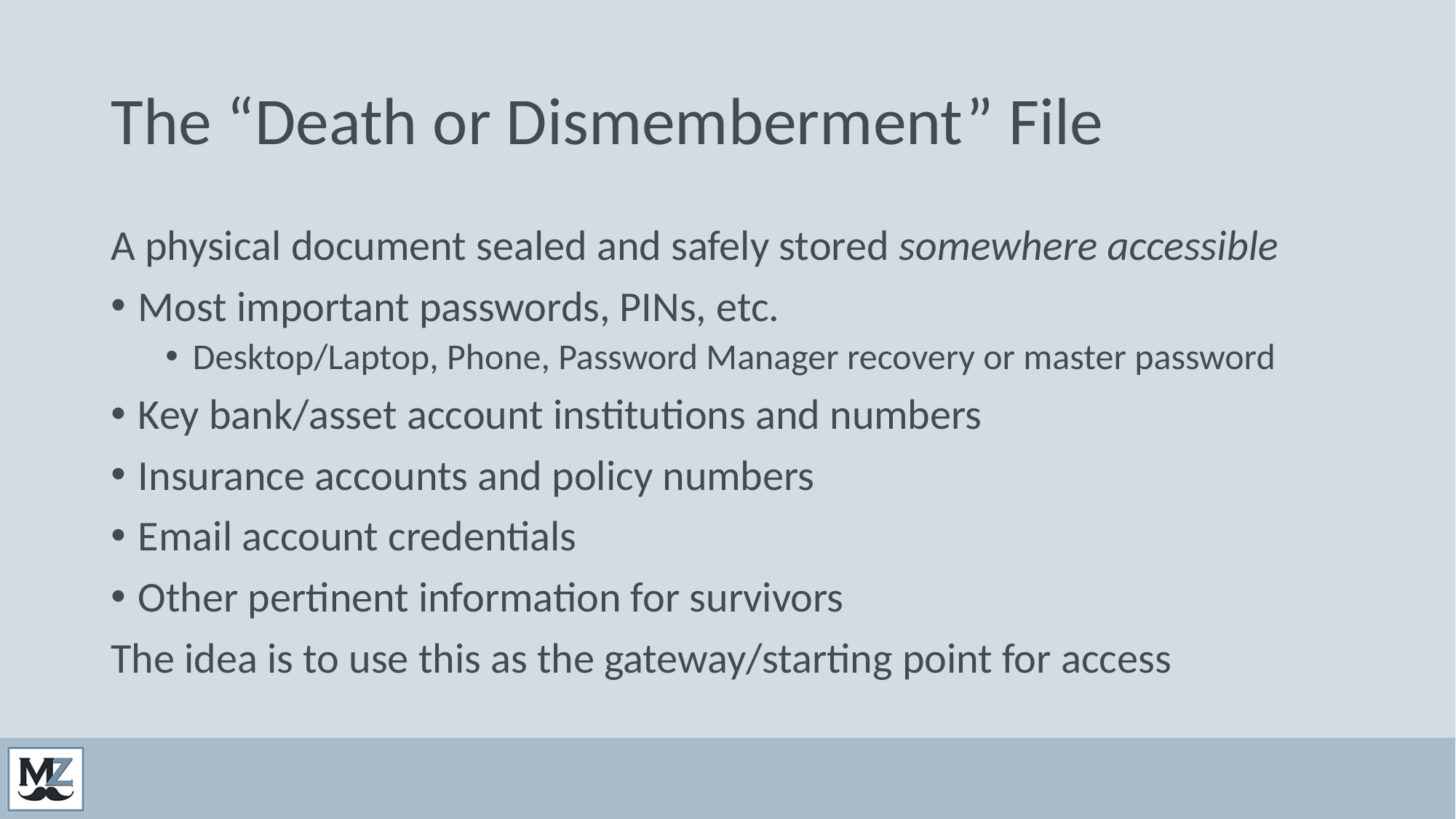

# The “Death or Dismemberment” File
A physical document sealed and safely stored somewhere accessible
Most important passwords, PINs, etc.
Desktop/Laptop, Phone, Password Manager recovery or master password
Key bank/asset account institutions and numbers
Insurance accounts and policy numbers
Email account credentials
Other pertinent information for survivors
The idea is to use this as the gateway/starting point for access